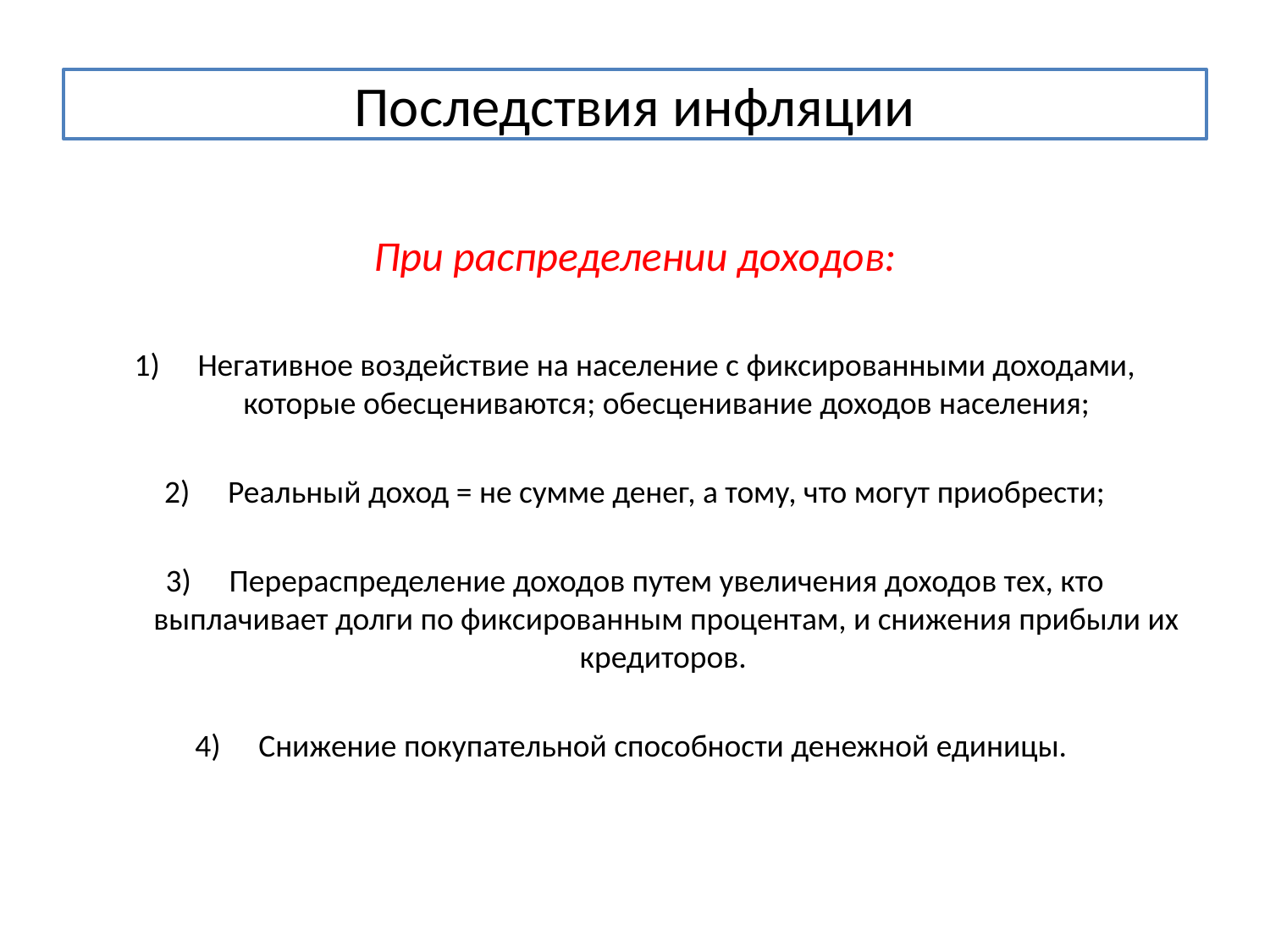

# Последствия инфляции
При распределении доходов:

Негативное воздействие на население с фиксированными доходами, которые обесцениваются; обесценивание доходов населения;

Реальный доход = не сумме денег, а тому, что могут приобрести;

Перераспределение доходов путем увеличения доходов тех, кто выплачивает долги по фиксированным процентам, и снижения прибыли их кредиторов.

Снижение покупательной способности денежной единицы.